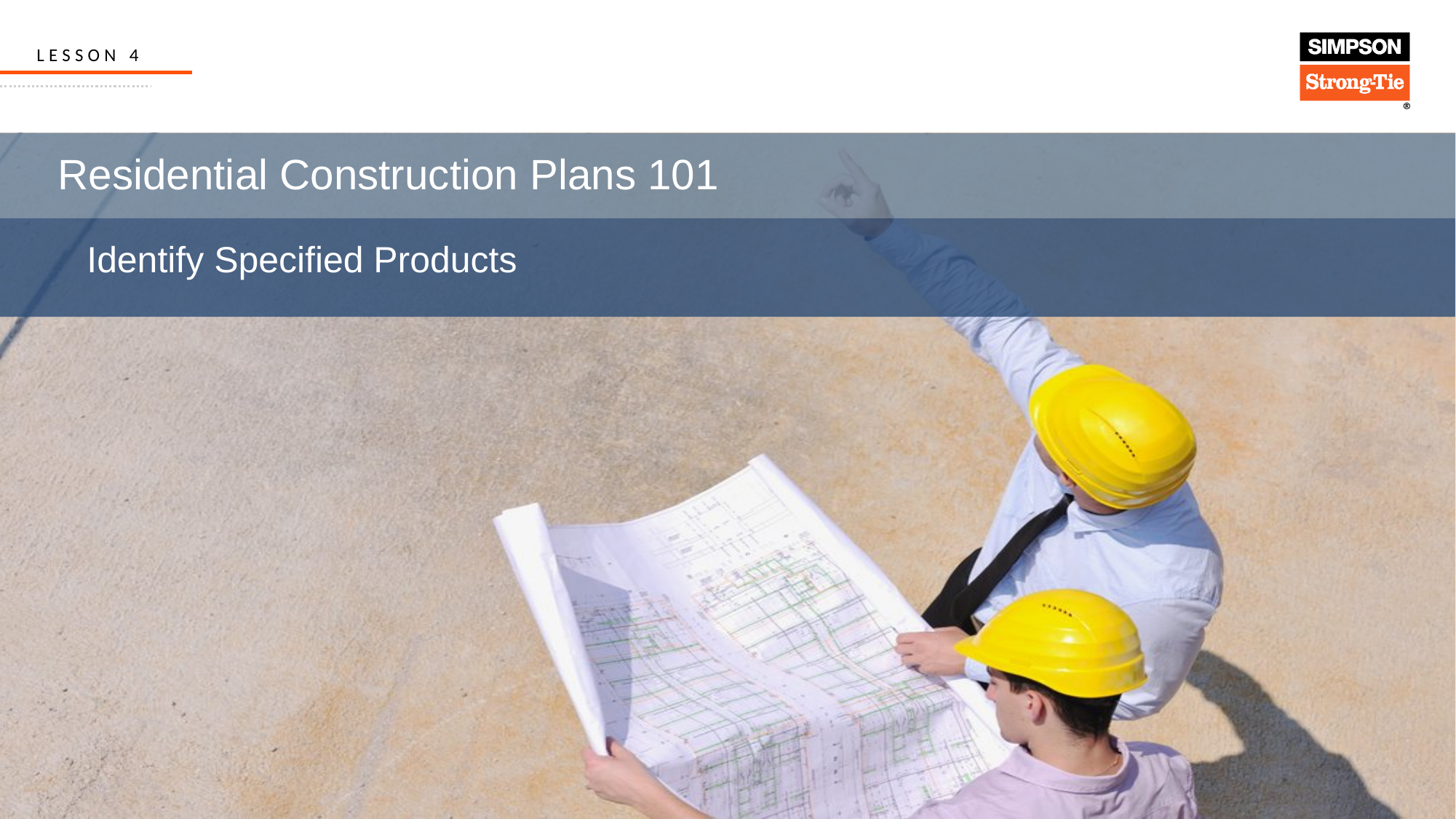

LESSON 4
    Residential Construction Plans 101

Identify Specified Products